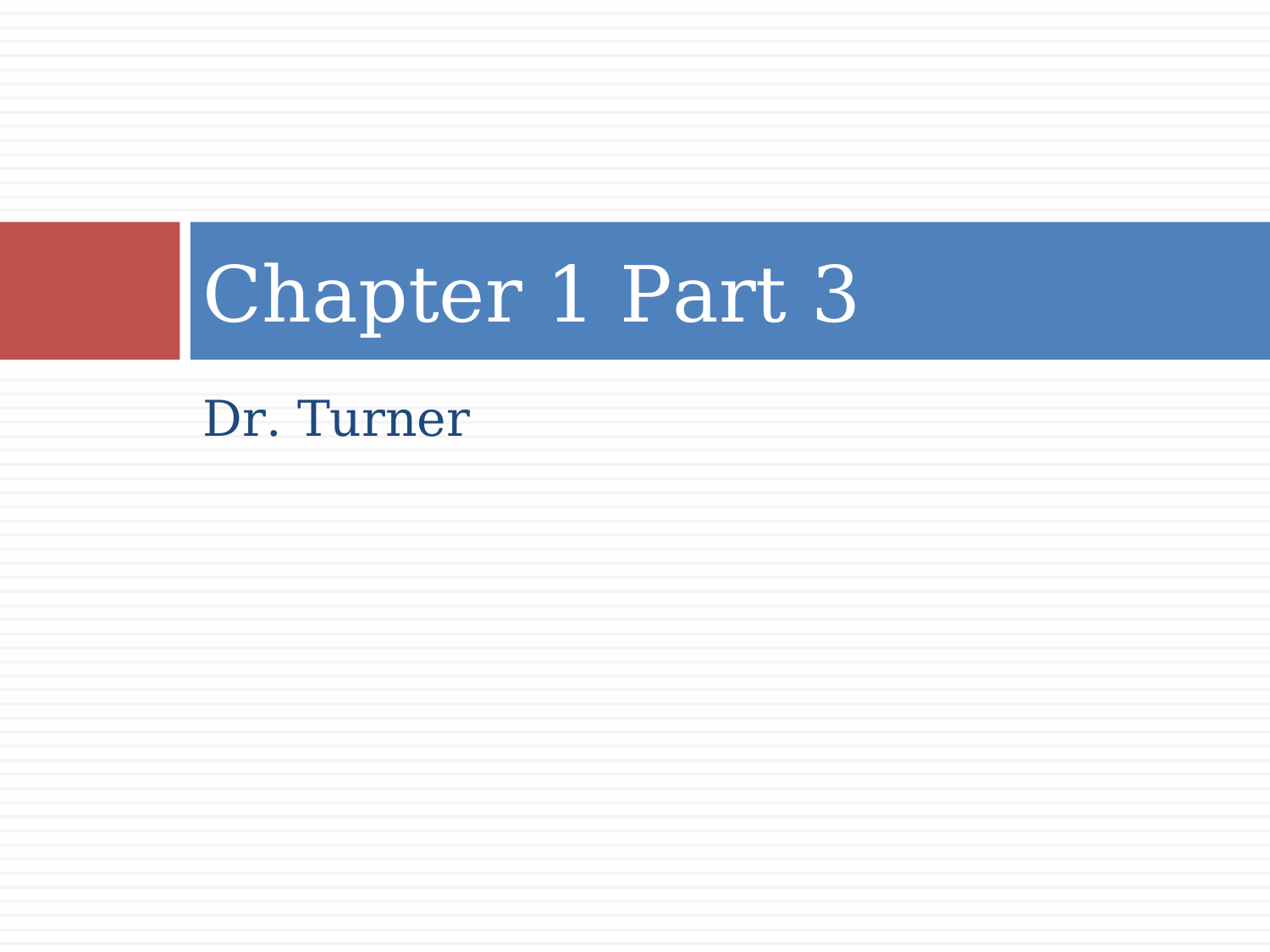

# Chapter 1 Part 3
Dr. Turner